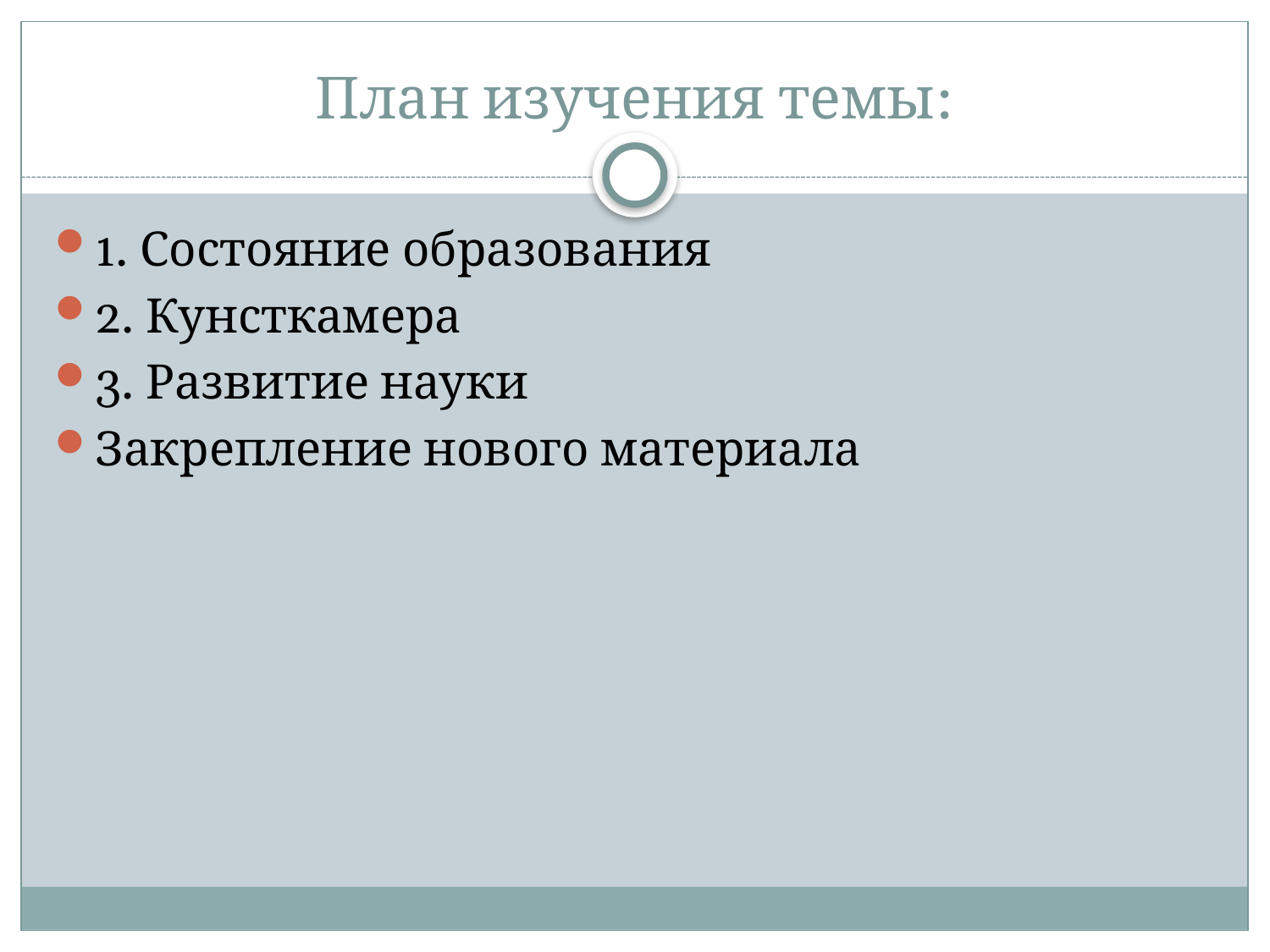

# План изучения темы:
1. Состояние образования
2. Кунсткамера
3. Развитие науки
Закрепление нового материала